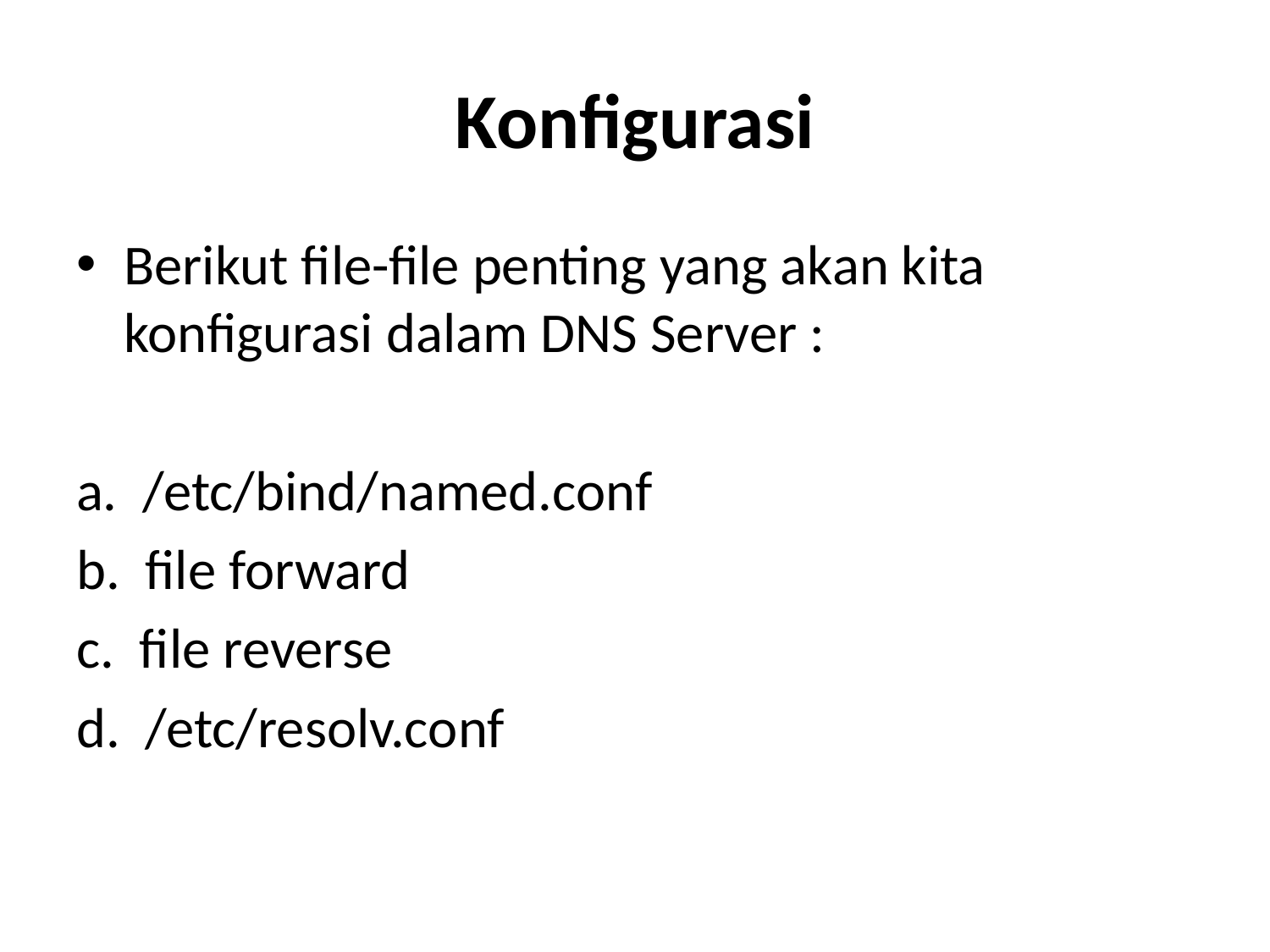

# Konfigurasi
Berikut file-file penting yang akan kita konfigurasi dalam DNS Server :

a.  /etc/bind/named.conf
b.  file forward
c.  file reverse
d.  /etc/resolv.conf